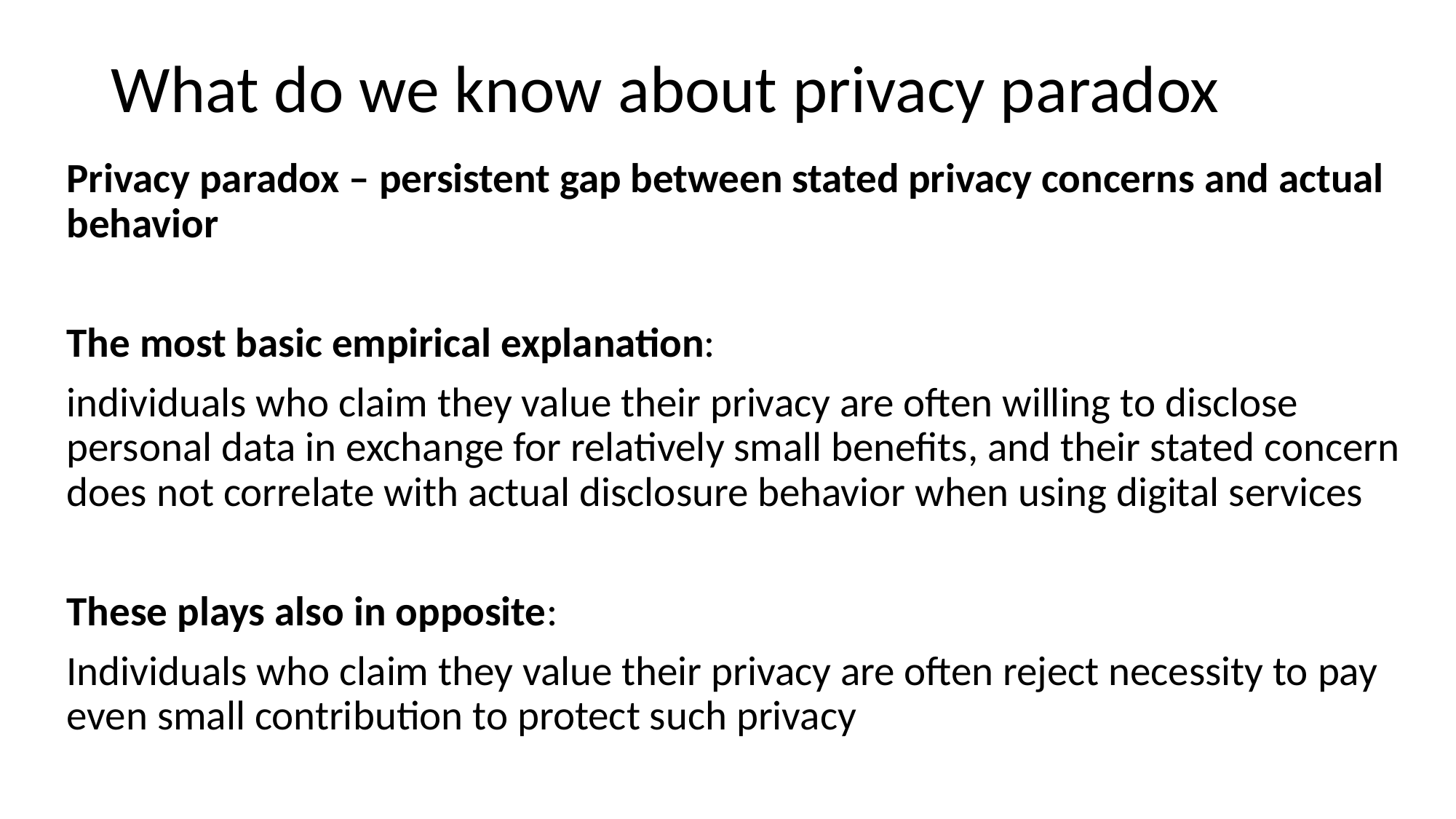

# What do we know about privacy paradox
Privacy paradox – persistent gap between stated privacy concerns and actual behavior

The most basic empirical explanation:
individuals who claim they value their privacy are often willing to disclose personal data in exchange for relatively small benefits, and their stated concern does not correlate with actual disclosure behavior when using digital services

These plays also in opposite:
Individuals who claim they value their privacy are often reject necessity to pay even small contribution to protect such privacy